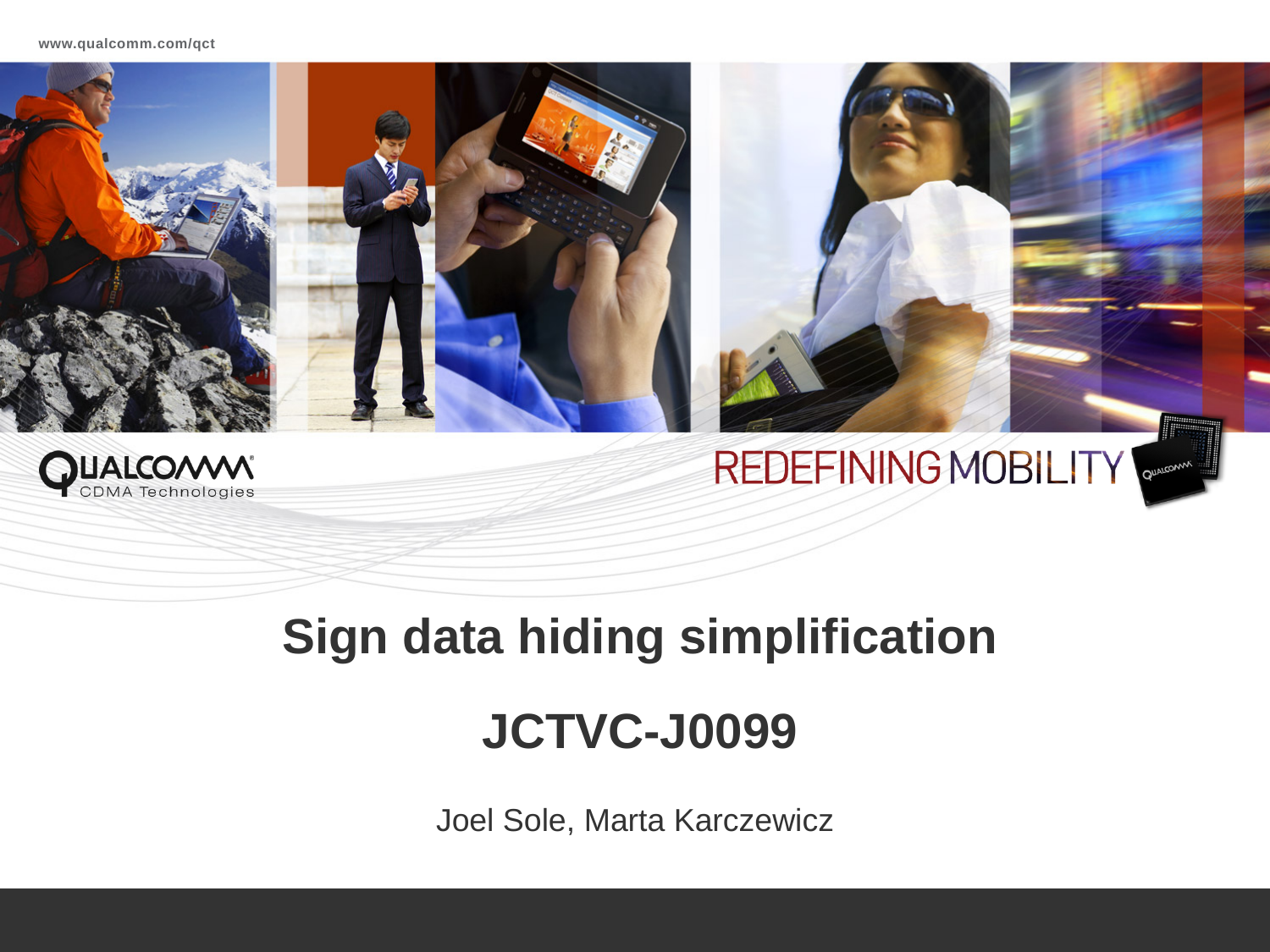

# Sign data hiding simplification JCTVC-J0099
Joel Sole, Marta Karczewicz